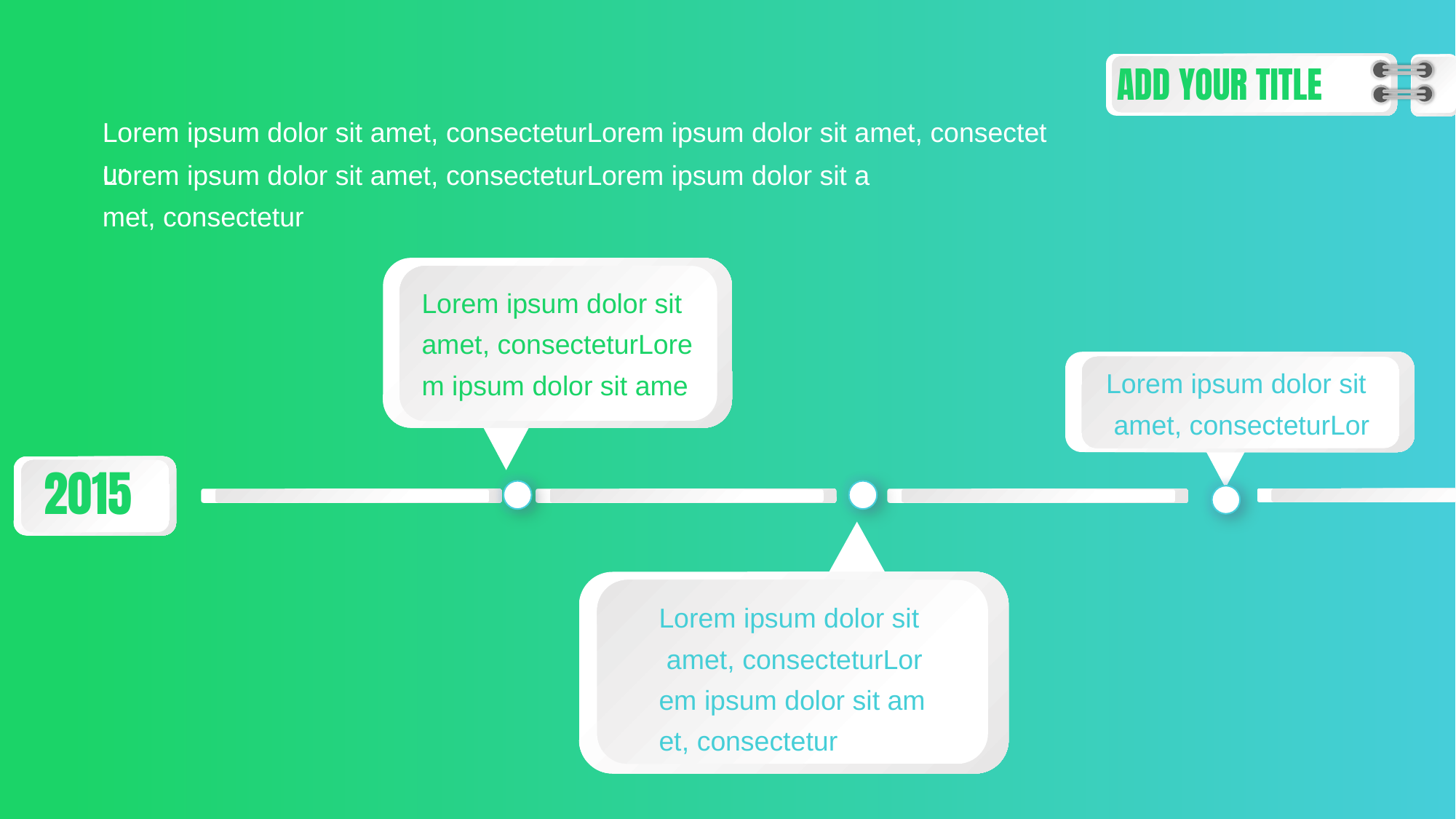

ADD YOUR TITLE

Lorem ipsum dolor sit amet, consecteturLorem ipsum dolor sit amet, consectetur
Lorem ipsum dolor sit amet, consecteturLorem ipsum dolor sit amet, consectetur

Lorem ipsum dolor sit amet, consecteturLorem ipsum dolor sit ame

Lorem ipsum dolor sit amet, consecteturLor

2015

Lorem ipsum dolor sit amet, consecteturLorem ipsum dolor sit amet, consectetur